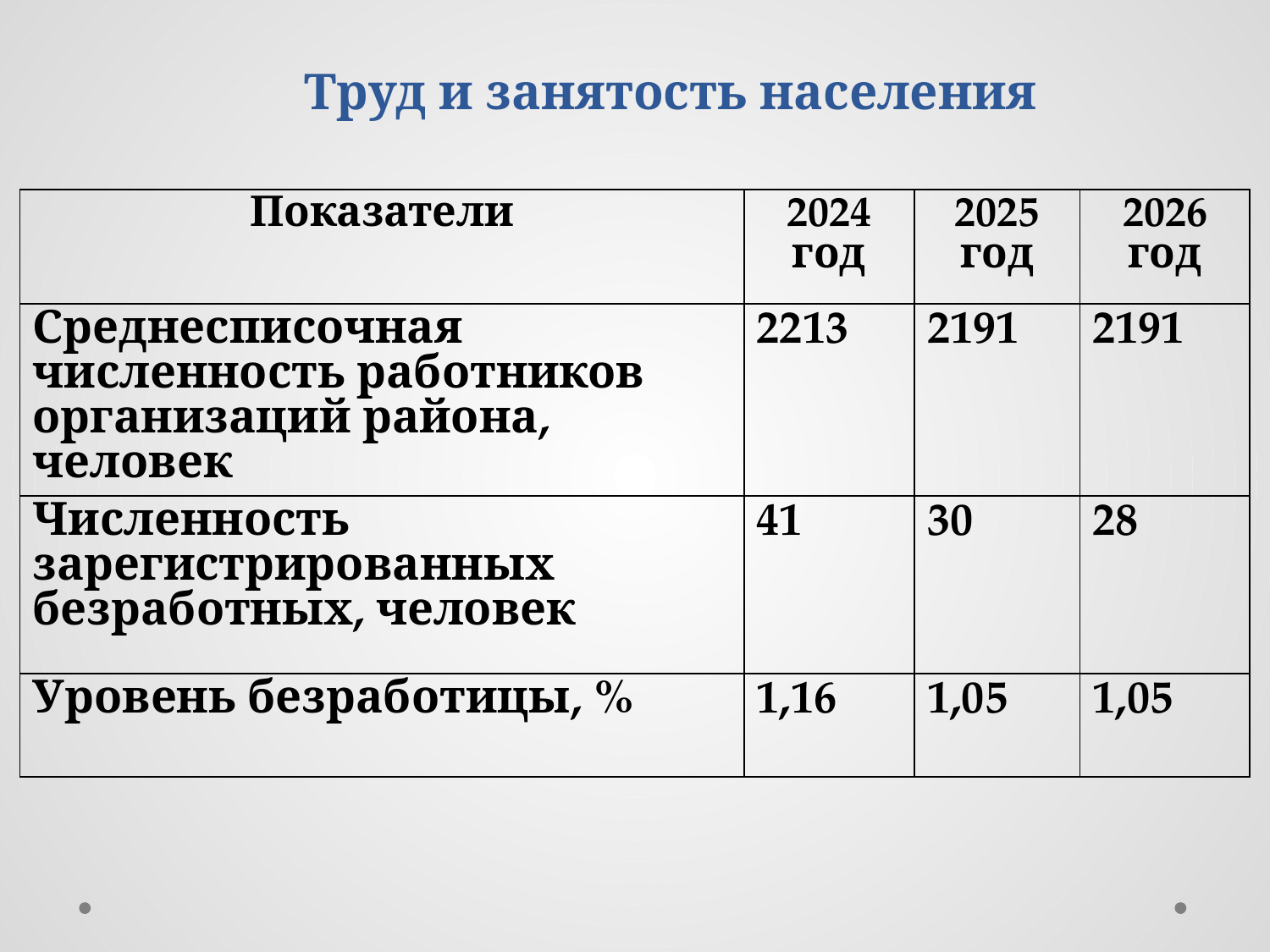

# Труд и занятость населения
| Показатели | 2024 год | 2025 год | 2026 год |
| --- | --- | --- | --- |
| Среднесписочная численность работников организаций района, человек | 2213 | 2191 | 2191 |
| Численность зарегистрированных безработных, человек | 41 | 30 | 28 |
| Уровень безработицы, % | 1,16 | 1,05 | 1,05 |